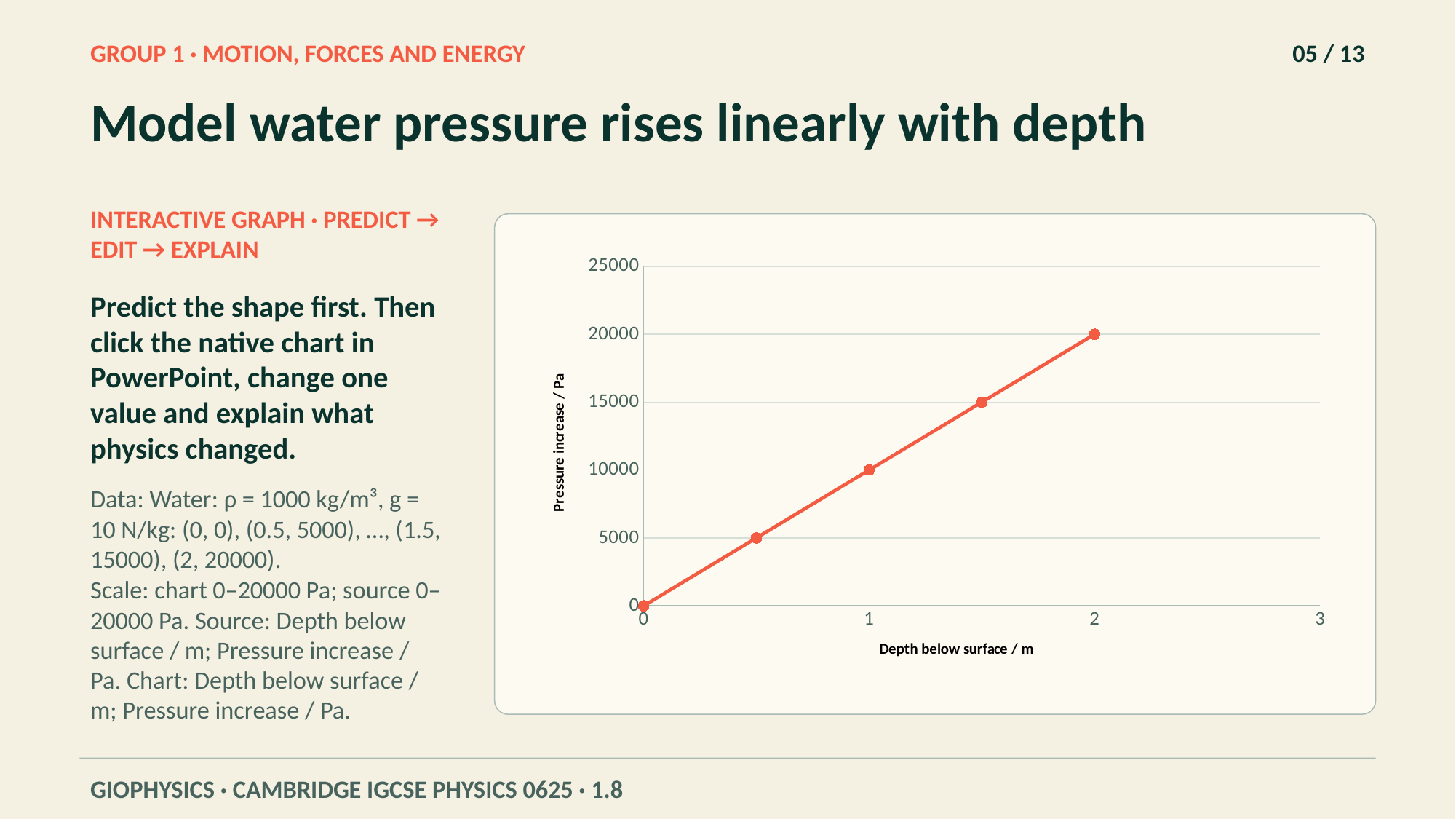

GROUP 1 · MOTION, FORCES AND ENERGY
05 / 13
Model water pressure rises linearly with depth
INTERACTIVE GRAPH · PREDICT → EDIT → EXPLAIN

### Chart

| Category |  |
|---|---|
Predict the shape first. Then click the native chart in PowerPoint, change one value and explain what physics changed.
Data: Water: ρ = 1000 kg/m³, g = 10 N/kg: (0, 0), (0.5, 5000), …, (1.5, 15000), (2, 20000).
Scale: chart 0–20000 Pa; source 0–20000 Pa. Source: Depth below surface / m; Pressure increase / Pa. Chart: Depth below surface / m; Pressure increase / Pa.

GIOPHYSICS · CAMBRIDGE IGCSE PHYSICS 0625 · 1.8